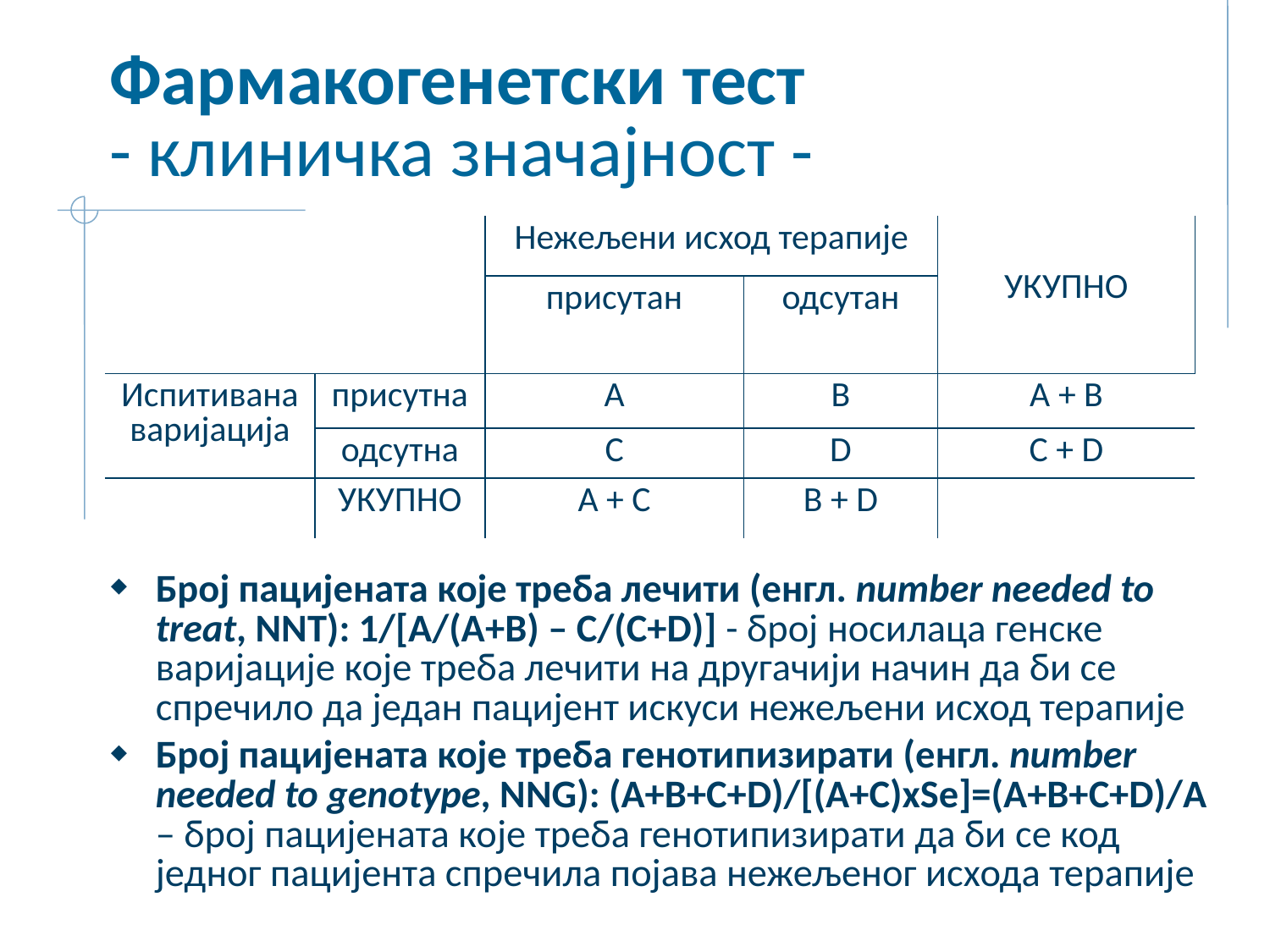

# Фармакогенетски тест - клиничка значајност -
|  |  | Нежељени исход терапије |  | УКУПНО |
| --- | --- | --- | --- | --- |
|  |  | присутан | одсутан |  |
| Испитивана варијација | присутна | A | B | A + B |
|  | одсутна | C | D | C + D |
|  | УКУПНО | А + C | B + D |  |
Број пацијената које треба лечити (енгл. number needed to treat, NNT): 1/[A/(A+B) – C/(C+D)] - број носилаца генске варијације које треба лечити на другачији начин да би се спречило да један пацијент искуси нежељени исход терапије
Број пацијената које треба генотипизирати (енгл. number needed to genotype, NNG): (A+B+C+D)/[(A+C)xSe]=(A+B+C+D)/A – број пацијената које треба генотипизирати да би се код једног пацијента спречила појава нежељеног исхода терапије